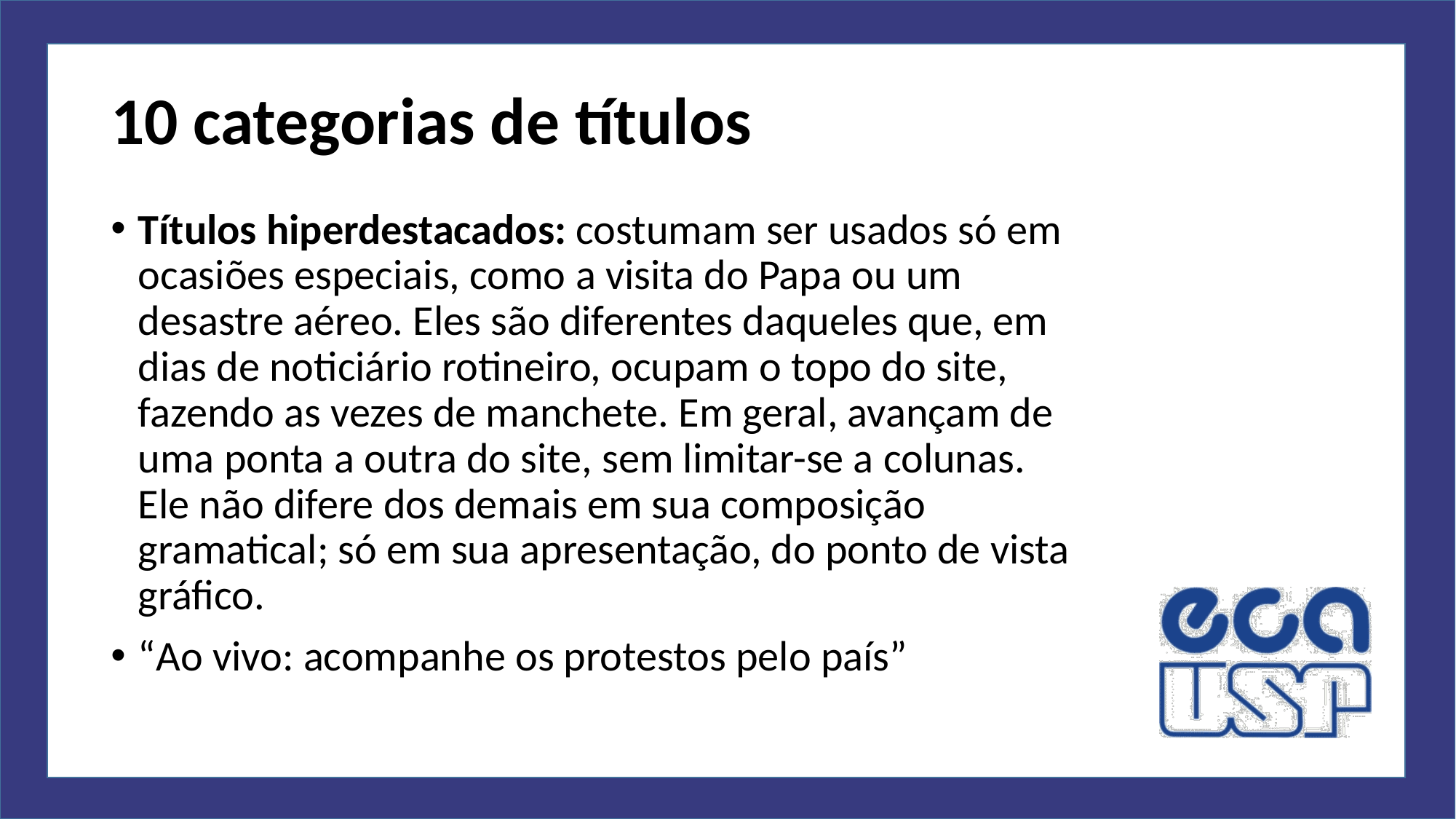

# 10 categorias de títulos
Títulos hiperdestacados: costumam ser usados só em ocasiões especiais, como a visita do Papa ou um desastre aéreo. Eles são diferentes daqueles que, em dias de noticiário rotineiro, ocupam o topo do site, fazendo as vezes de manchete. Em geral, avançam de uma ponta a outra do site, sem limitar-se a colunas. Ele não difere dos demais em sua composição gramatical; só em sua apresentação, do ponto de vista gráfico.
“Ao vivo: acompanhe os protestos pelo país”